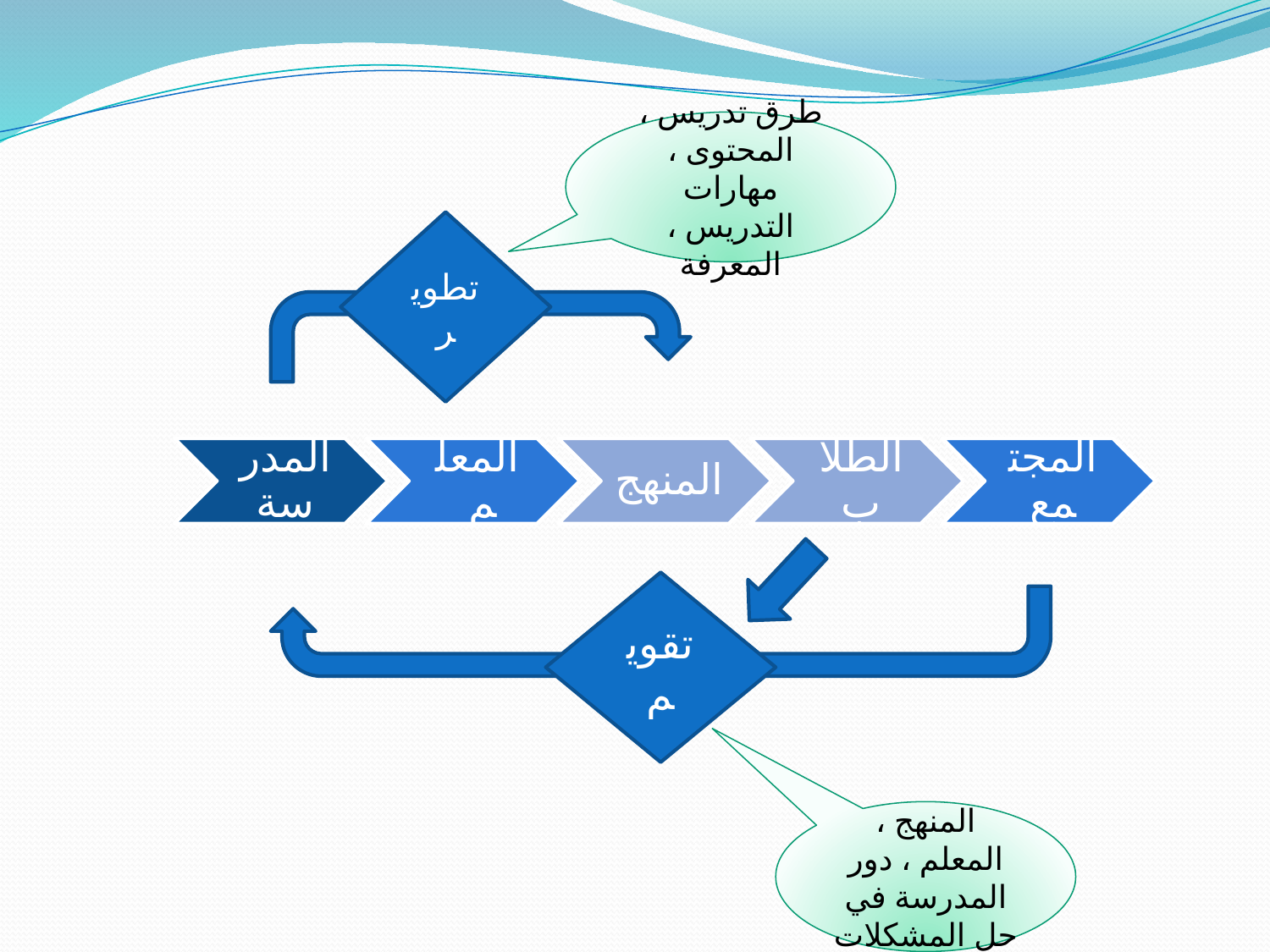

طرق تدريس ، المحتوى ، مهارات التدريس ، المعرفة
المدرسة
المعلم
المنهج
الطلاب
المجتمع
تطوير

تقويم

المنهج ، المعلم ، دور المدرسة في حل المشكلات